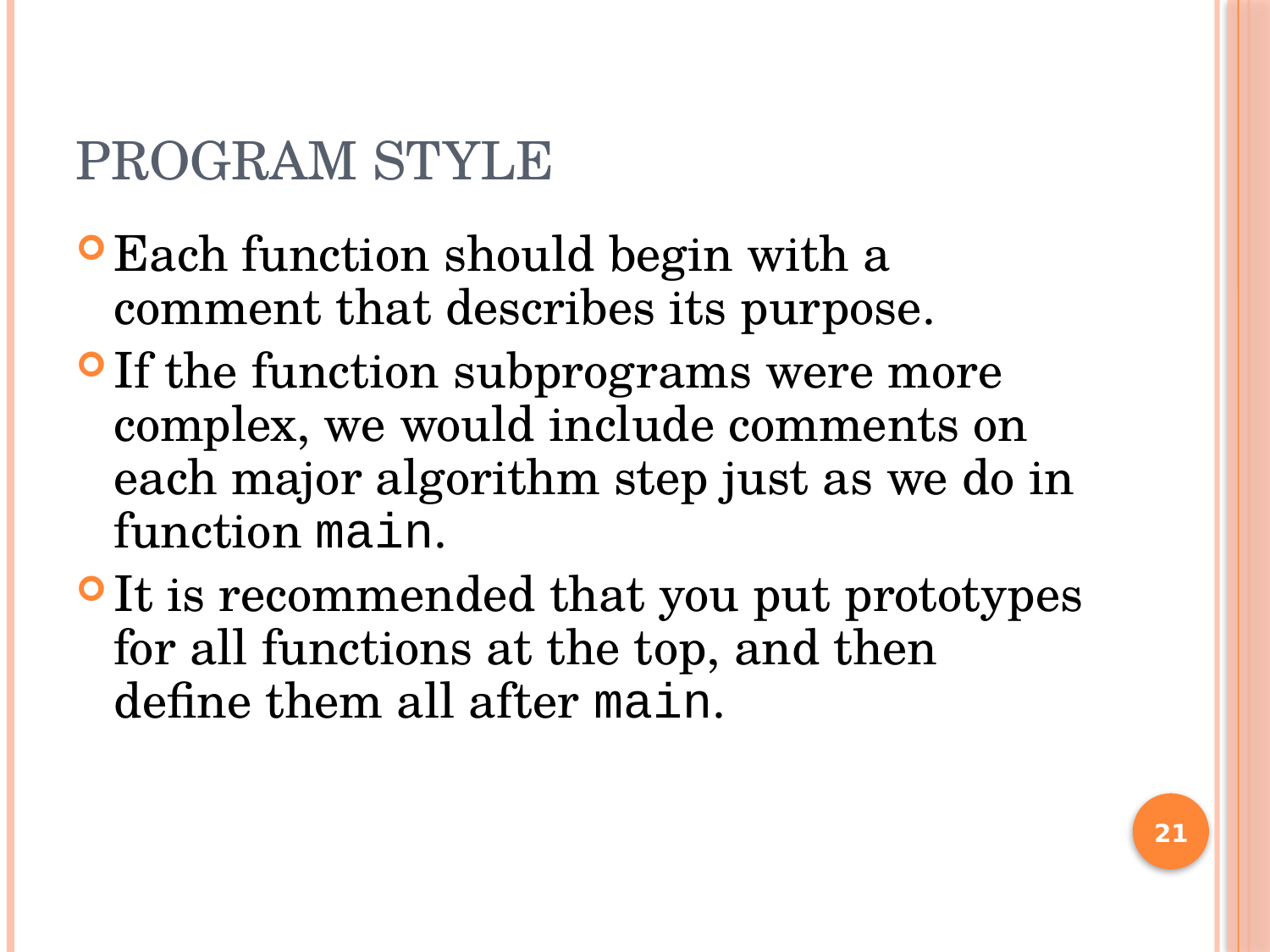

# Program Style
Each function should begin with a comment that describes its purpose.
If the function subprograms were more complex, we would include comments on each major algorithm step just as we do in function main.
It is recommended that you put prototypes for all functions at the top, and then define them all after main.
21